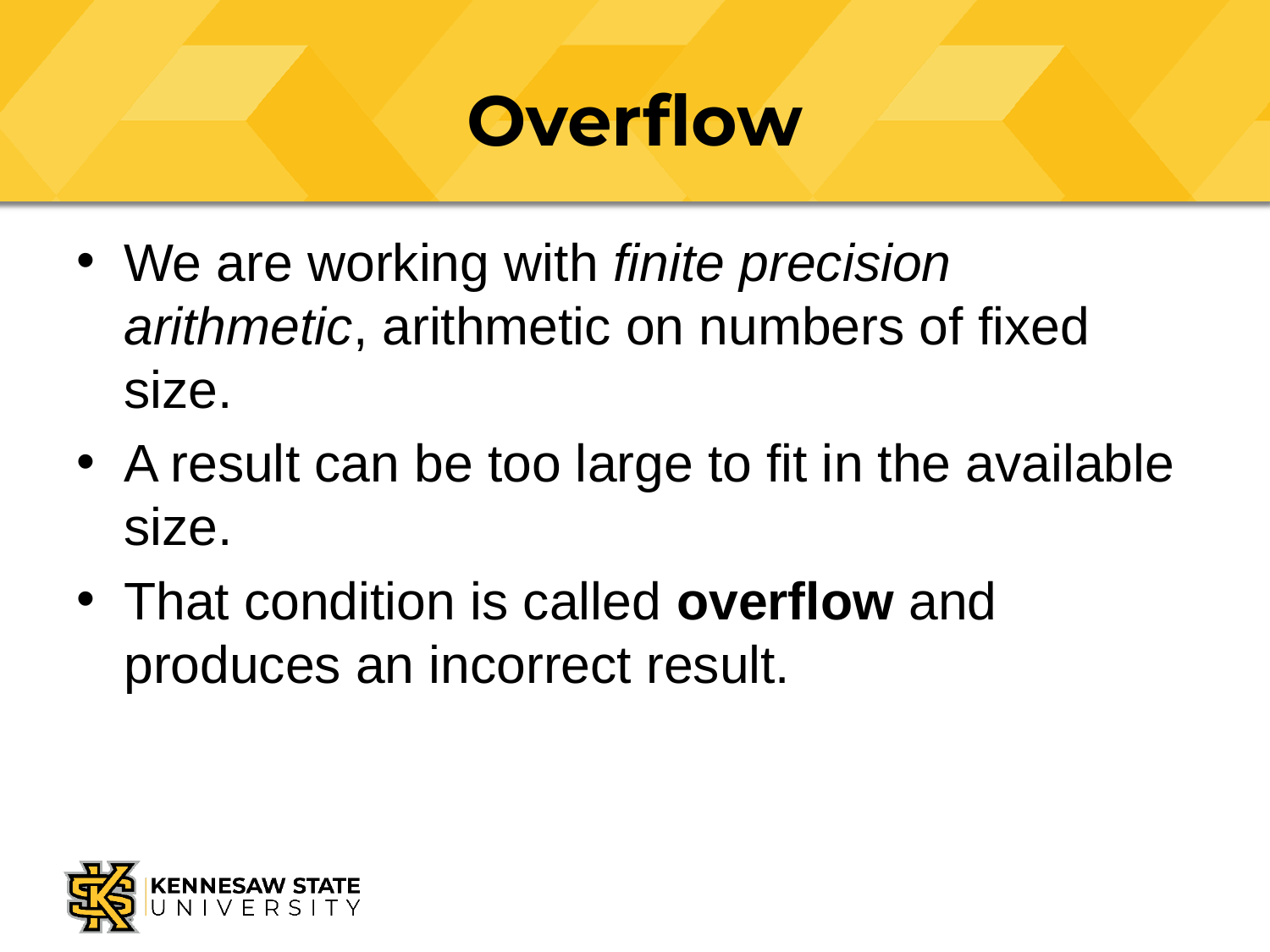

# Overflow
We are working with finite precision arithmetic, arithmetic on numbers of fixed size.
A result can be too large to fit in the available size.
That condition is called overflow and produces an incorrect result.